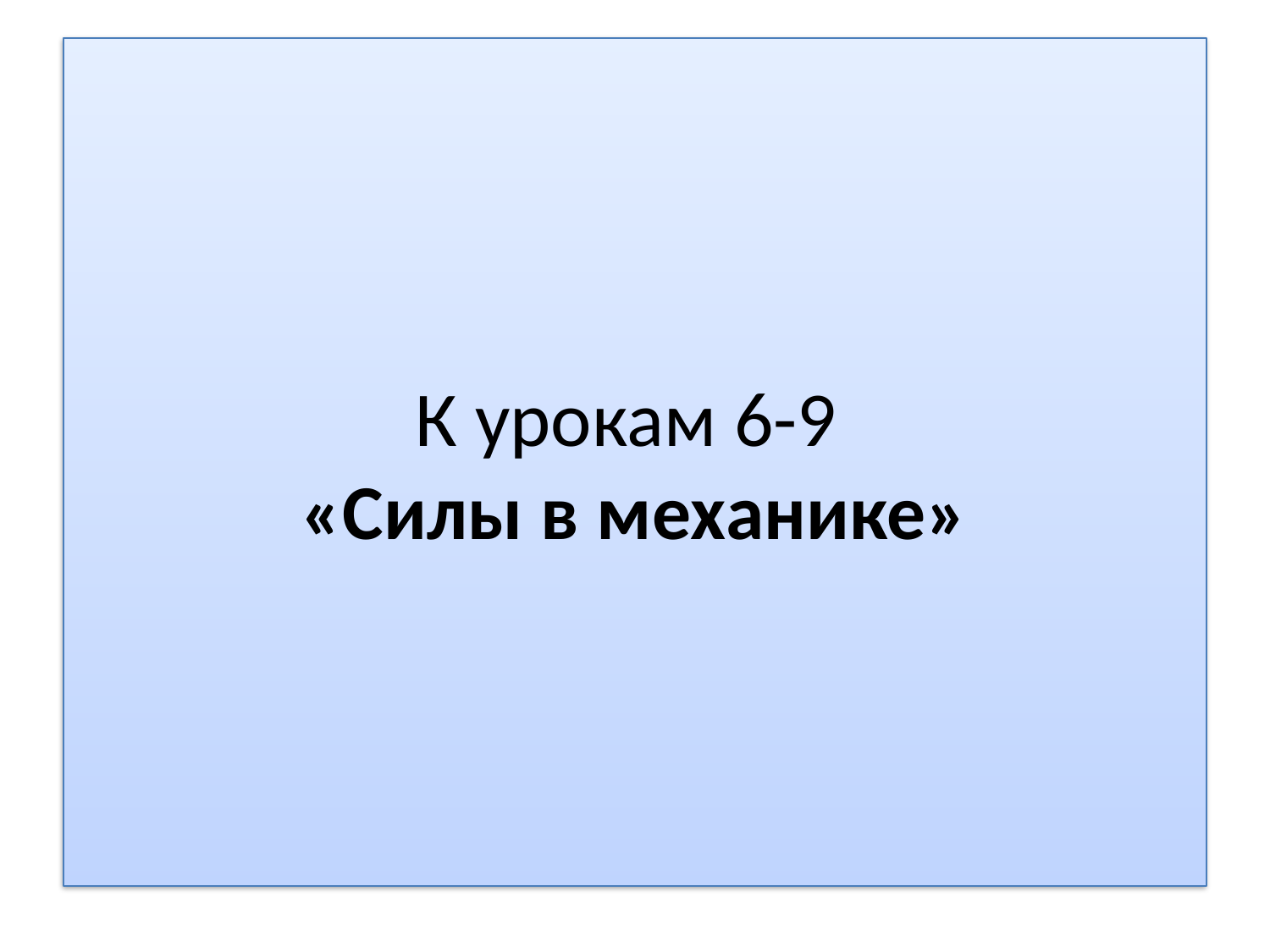

# К урокам 6-9 «Силы в механике»